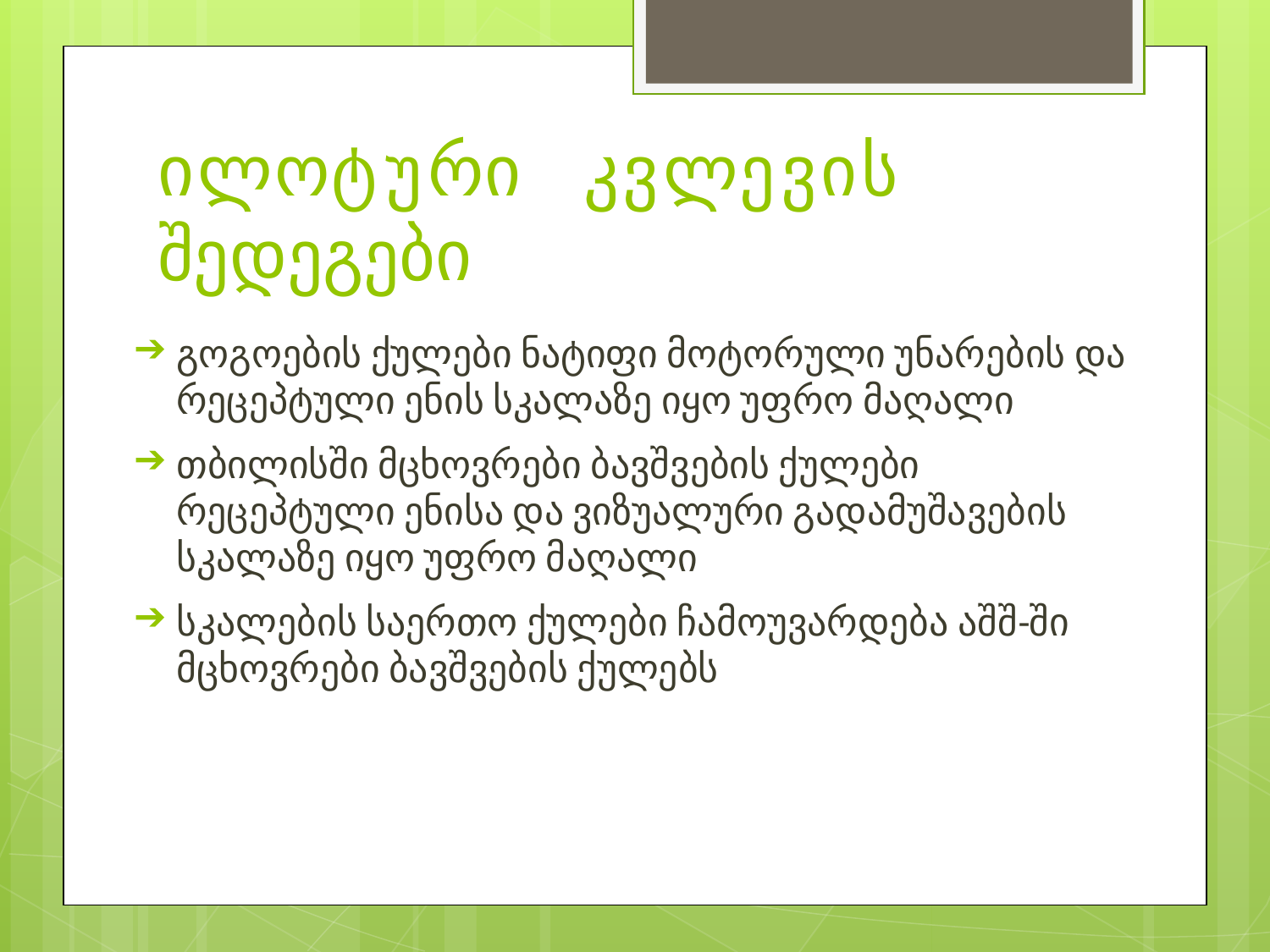

# Პილოტური კვლევის შედეგები
გოგოების ქულები ნატიფი მოტორული უნარების და რეცეპტული ენის სკალაზე იყო უფრო მაღალი
თბილისში მცხოვრები ბავშვების ქულები რეცეპტული ენისა და ვიზუალური გადამუშავების სკალაზე იყო უფრო მაღალი
სკალების საერთო ქულები ჩამოუვარდება აშშ-ში მცხოვრები ბავშვების ქულებს